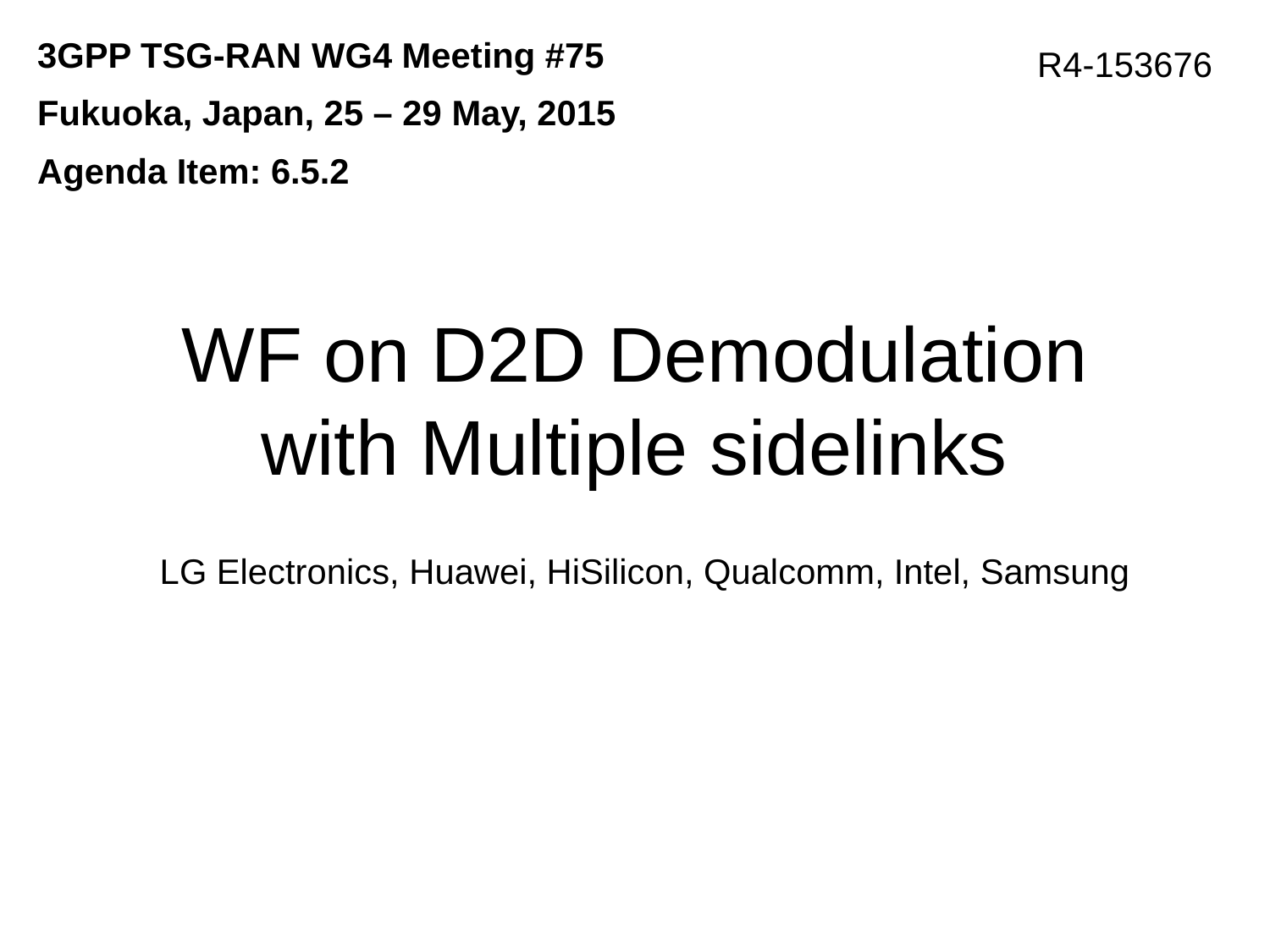

3GPP TSG-RAN WG4 Meeting #75
Fukuoka, Japan, 25 – 29 May, 2015
Agenda Item: 6.5.2
R4-153676
# WF on D2D Demodulation with Multiple sidelinks
LG Electronics, Huawei, HiSilicon, Qualcomm, Intel, Samsung